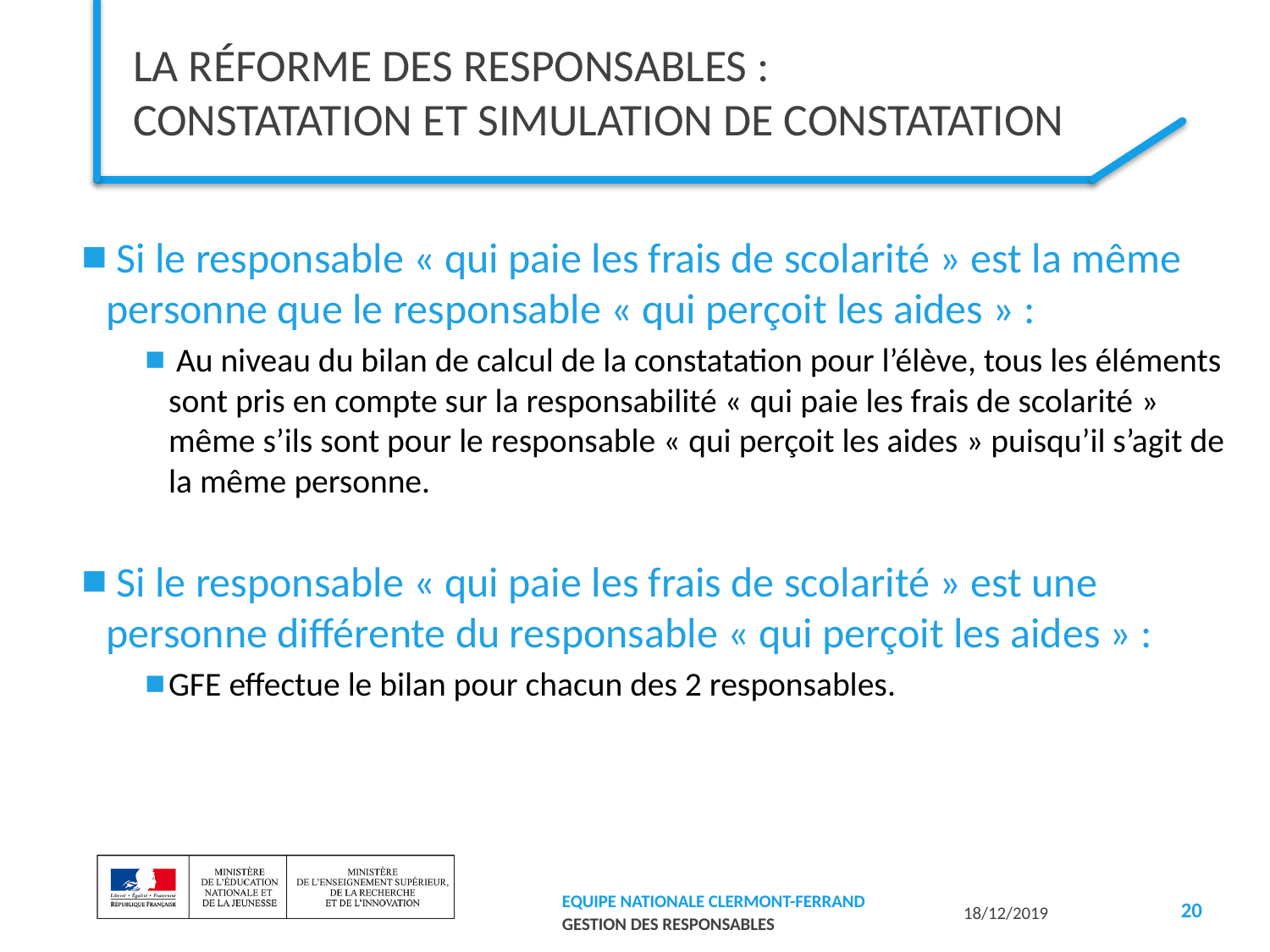

# la réforme des responsables : constatation et simulation de constatation
 Si le responsable « qui paie les frais de scolarité » est la même personne que le responsable « qui perçoit les aides » :
 Au niveau du bilan de calcul de la constatation pour l’élève, tous les éléments sont pris en compte sur la responsabilité « qui paie les frais de scolarité » même s’ils sont pour le responsable « qui perçoit les aides » puisqu’il s’agit de la même personne.

 Si le responsable « qui paie les frais de scolarité » est une personne différente du responsable « qui perçoit les aides » :
GFE effectue le bilan pour chacun des 2 responsables.

20